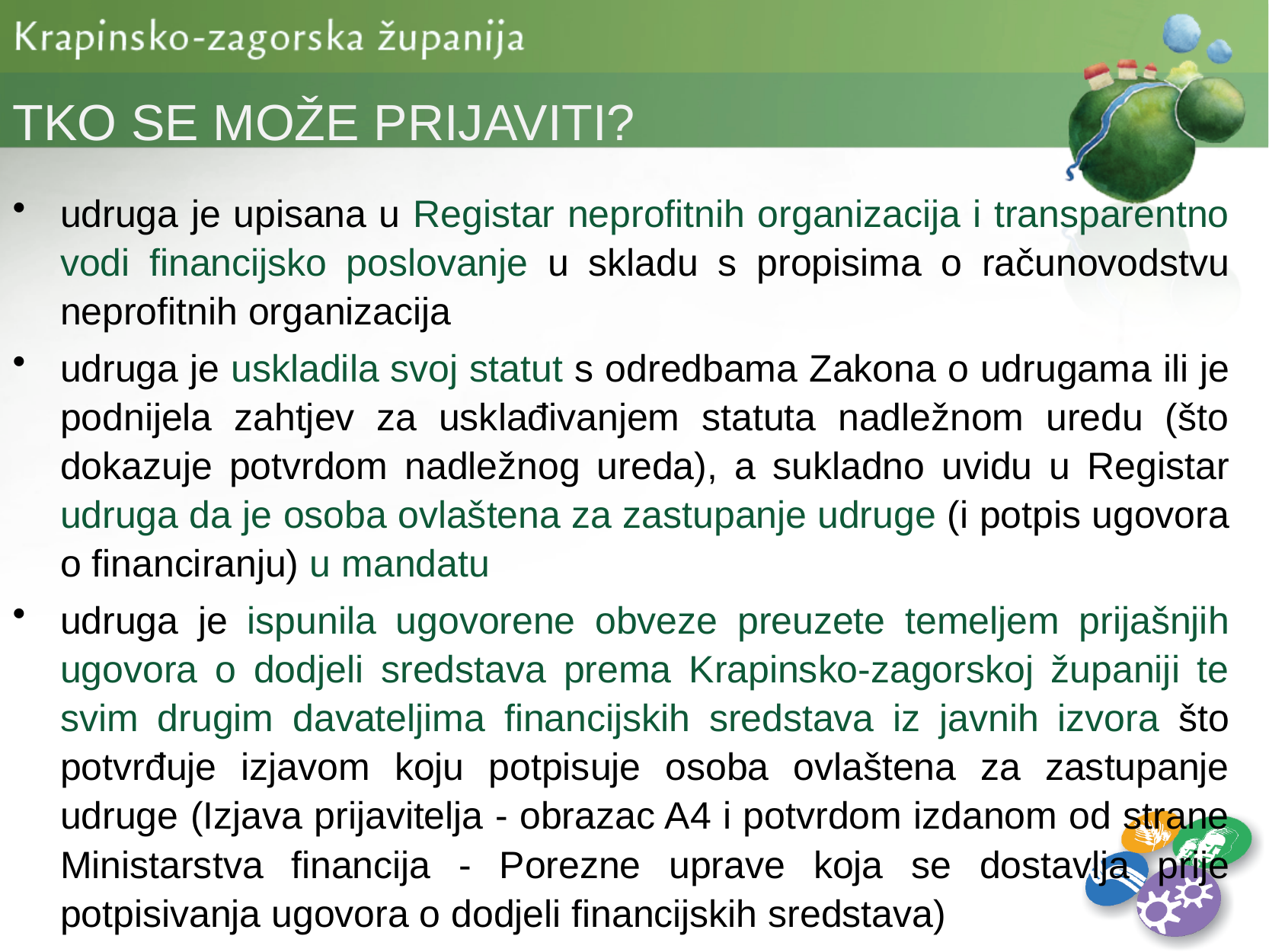

TKO SE MOŽE PRIJAVITI?

udruga je upisana u Registar neprofitnih organizacija i transparentno vodi financijsko poslovanje u skladu s propisima o računovodstvu neprofitnih organizacija
udruga je uskladila svoj statut s odredbama Zakona o udrugama ili je podnijela zahtjev za usklađivanjem statuta nadležnom uredu (što dokazuje potvrdom nadležnog ureda), a sukladno uvidu u Registar udruga da je osoba ovlaštena za zastupanje udruge (i potpis ugovora o financiranju) u mandatu
udruga je ispunila ugovorene obveze preuzete temeljem prijašnjih ugovora o dodjeli sredstava prema Krapinsko-zagorskoj županiji te svim drugim davateljima financijskih sredstava iz javnih izvora što potvrđuje izjavom koju potpisuje osoba ovlaštena za zastupanje udruge (Izjava prijavitelja - obrazac A4 i potvrdom izdanom od strane Ministarstva financija - Porezne uprave koja se dostavlja prije potpisivanja ugovora o dodjeli financijskih sredstava)